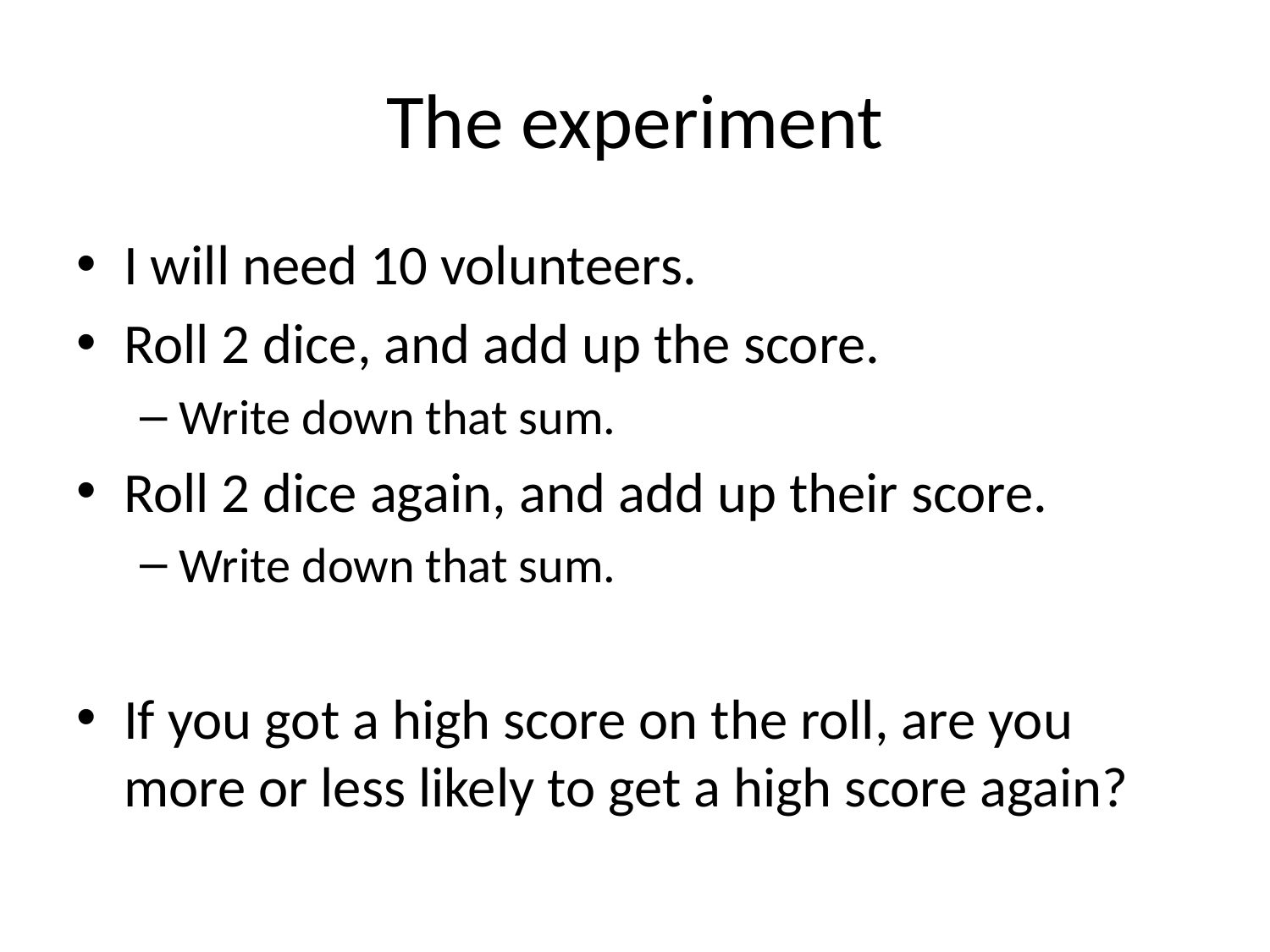

# The experiment
I will need 10 volunteers.
Roll 2 dice, and add up the score.
Write down that sum.
Roll 2 dice again, and add up their score.
Write down that sum.

If you got a high score on the roll, are you more or less likely to get a high score again?